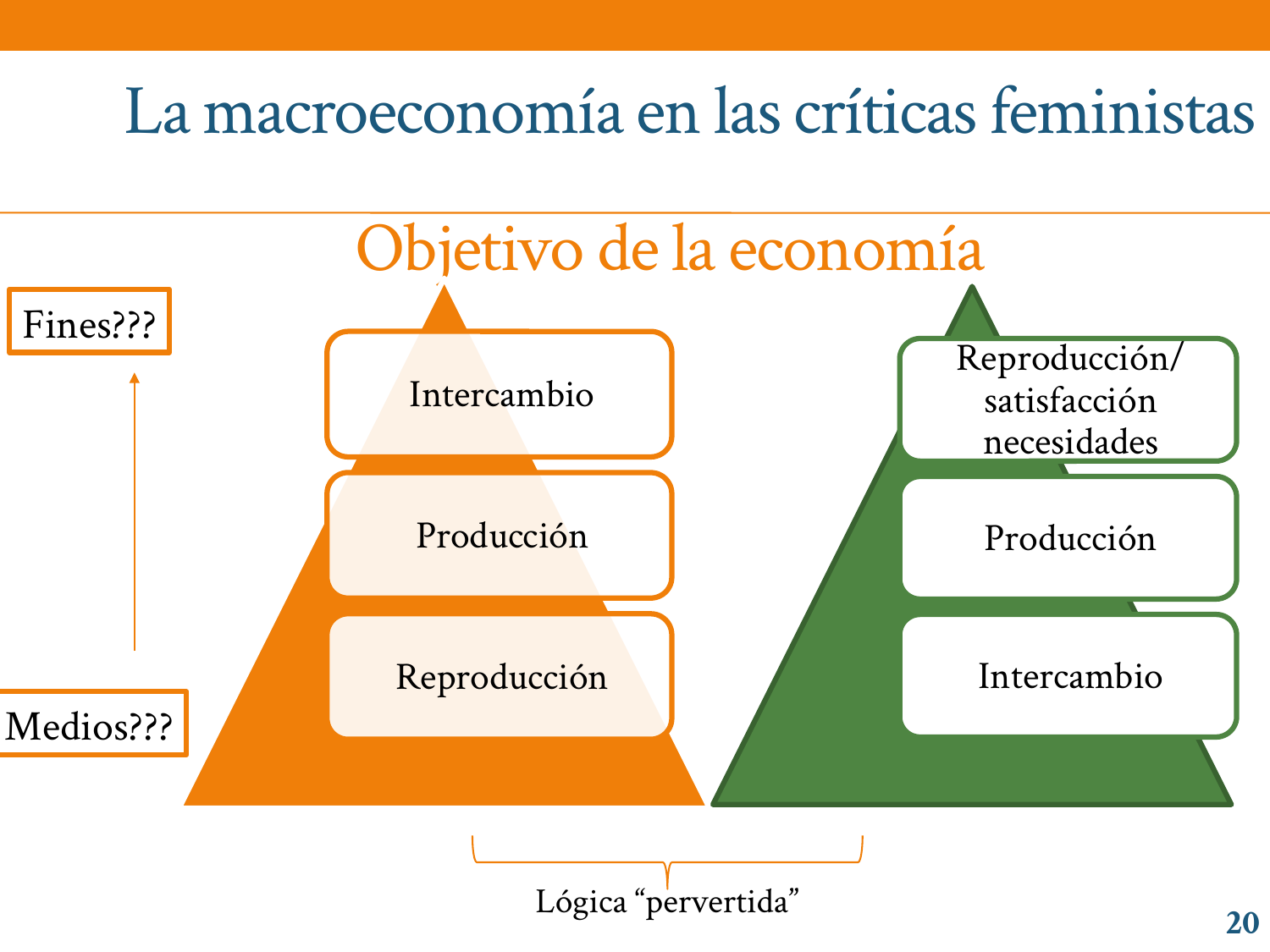

La macroeconomía en las críticas feministas
# Objetivo de la economía
Intercambio
Producción
Reproducción
Reproducción/satisfacción necesidades
Producción
Intercambio
Fines???

Medios???
Lógica “pervertida”
20